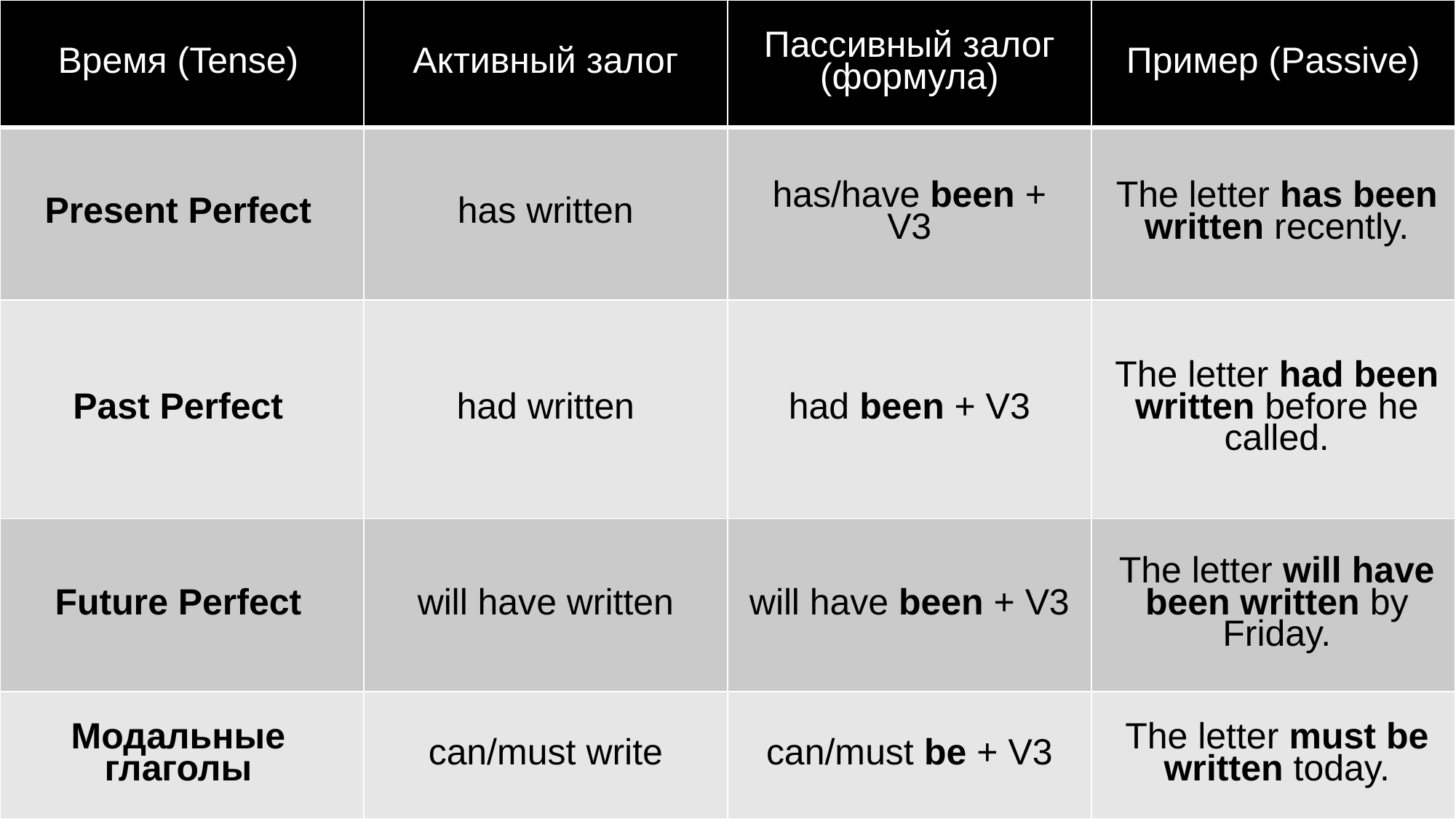

| Время (Tense) | Активный залог | Пассивный залог (формула) | Пример (Passive) |
| --- | --- | --- | --- |
| Present Perfect | has written | has/have been + V3 | The letter has been written recently. |
| Past Perfect | had written | had been + V3 | The letter had been written before he called. |
| Future Perfect | will have written | will have been + V3 | The letter will have been written by Friday. |
| Модальные глаголы | can/must write | can/must be + V3 | The letter must be written today. |